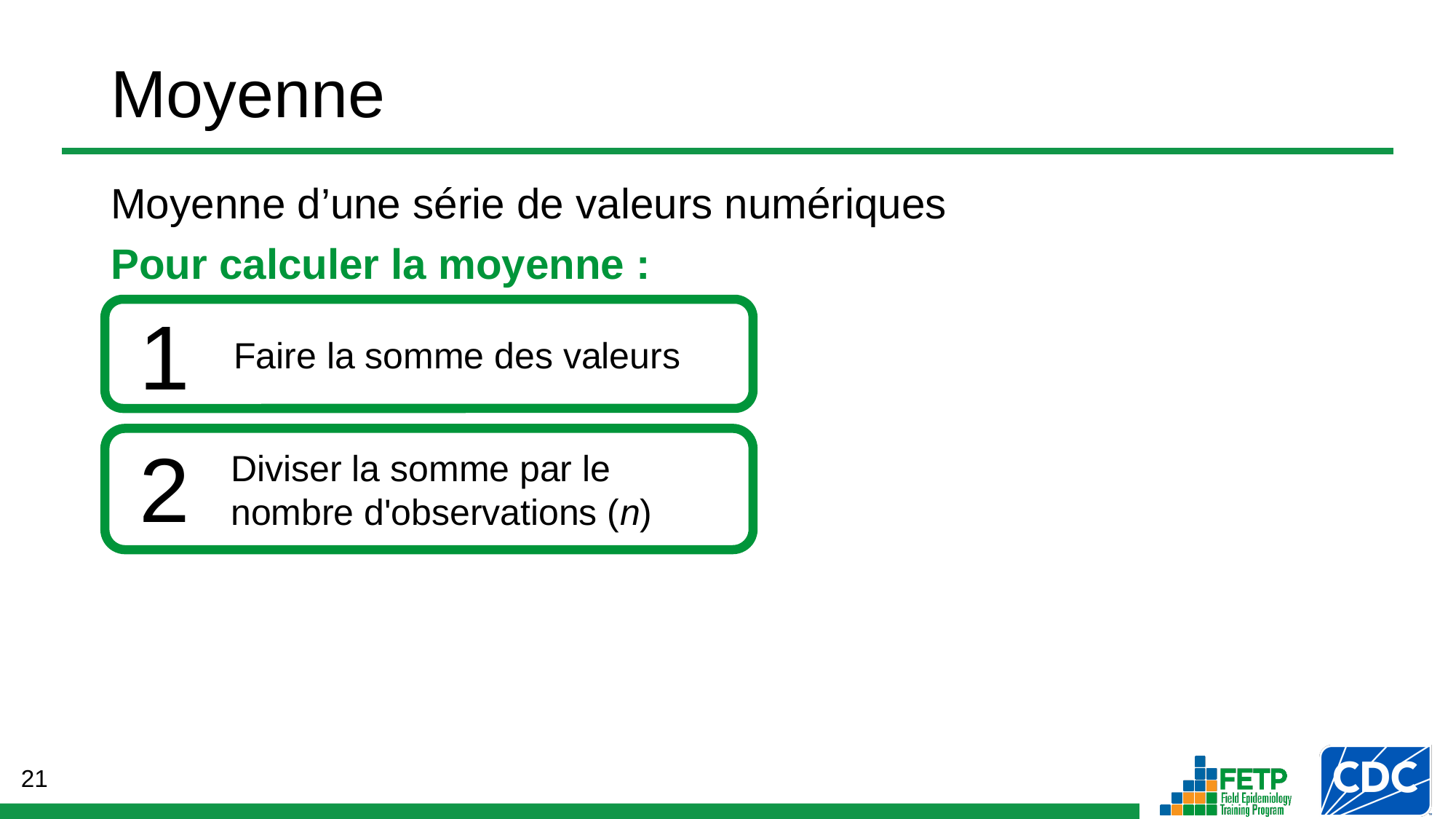

# Moyenne
Moyenne d’une série de valeurs numériques
Pour calculer la moyenne :

1
Faire la somme des valeurs
2
Diviser la somme par le nombre d'observations (n)